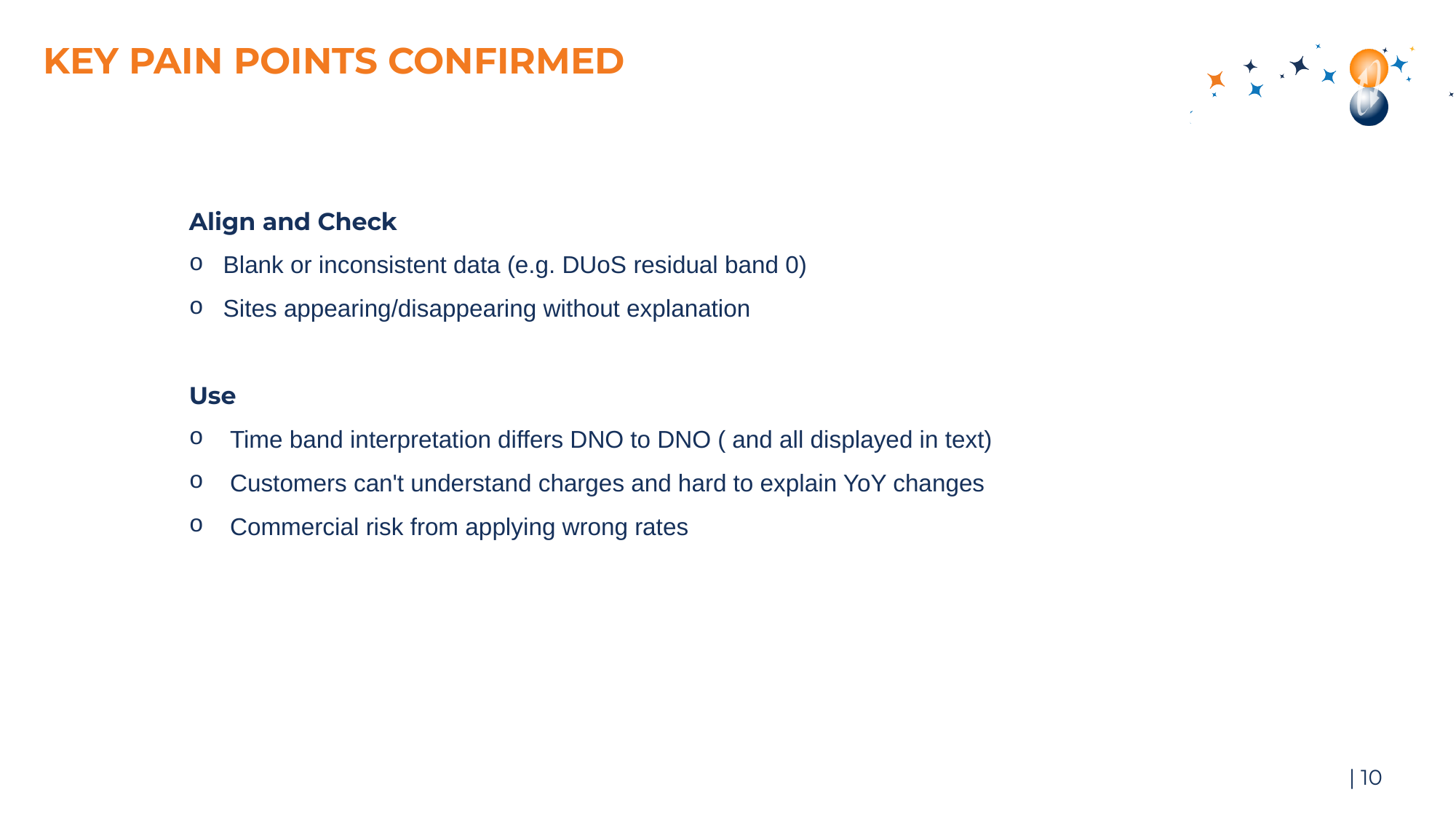

# KEY PAIN POINTS CONFIRMED
Align and Check
Blank or inconsistent data (e.g. DUoS residual band 0)
Sites appearing/disappearing without explanation

Use
Time band interpretation differs DNO to DNO ( and all displayed in text)
Customers can't understand charges and hard to explain YoY changes
Commercial risk from applying wrong rates